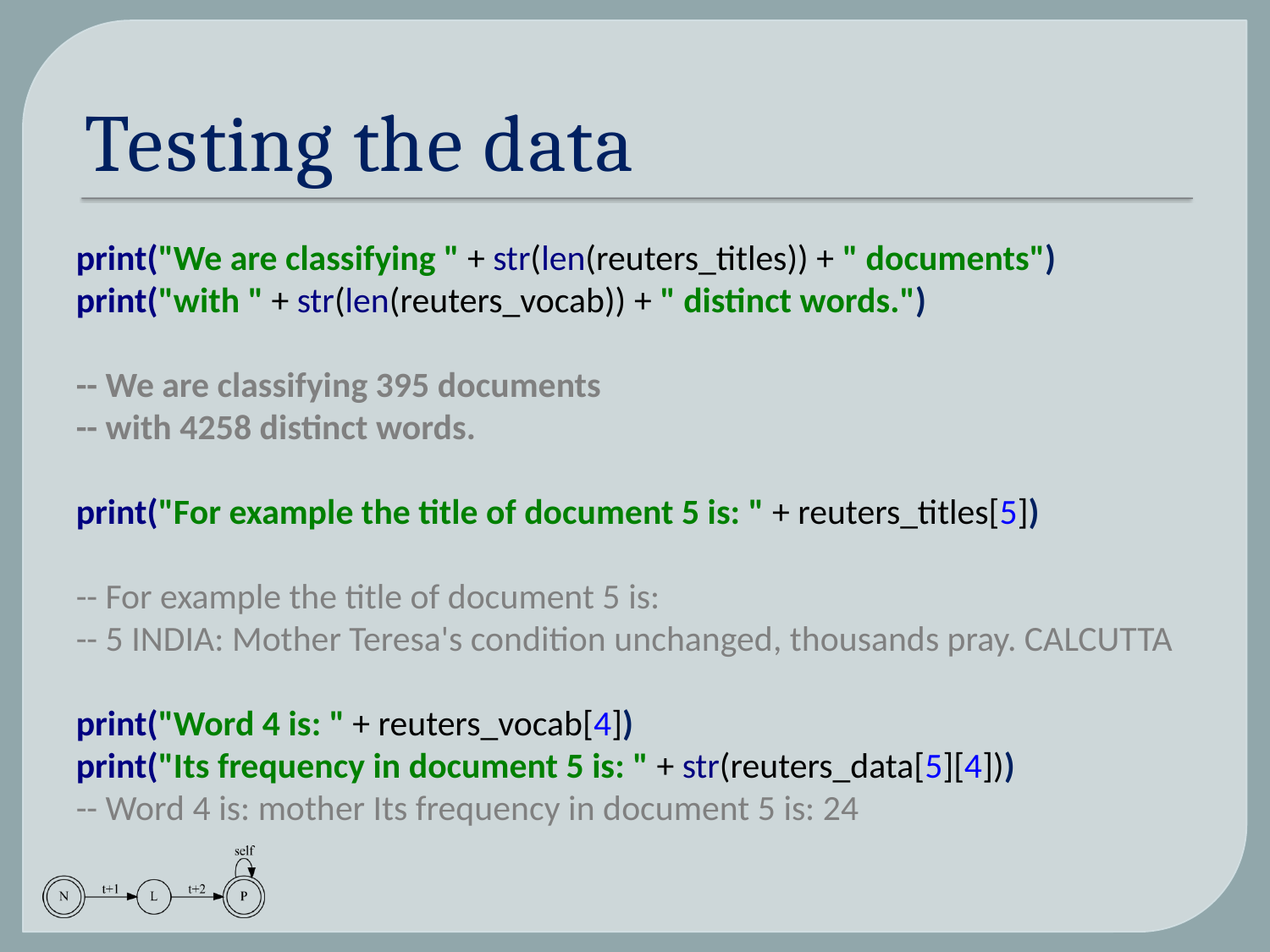

# Testing the data
print("We are classifying " + str(len(reuters_titles)) + " documents")
print("with " + str(len(reuters_vocab)) + " distinct words.")
-- We are classifying 395 documents
-- with 4258 distinct words.
print("For example the title of document 5 is: " + reuters_titles[5])
-- For example the title of document 5 is:
-- 5 INDIA: Mother Teresa's condition unchanged, thousands pray. CALCUTTA
print("Word 4 is: " + reuters_vocab[4])
print("Its frequency in document 5 is: " + str(reuters_data[5][4]))
-- Word 4 is: mother Its frequency in document 5 is: 24